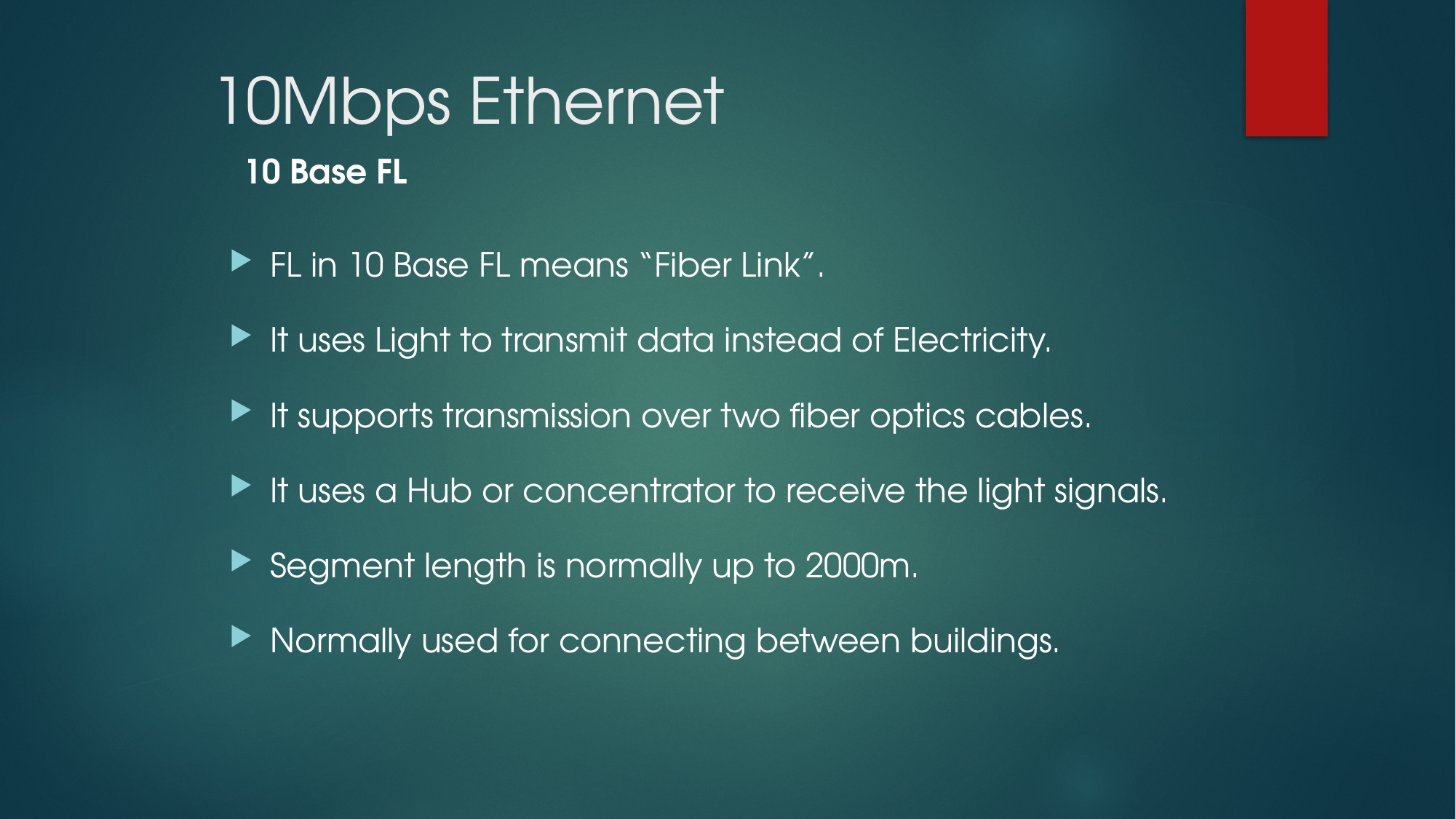

# 10Mbps Ethernet
10 Base FL
FL in 10 Base FL means “Fiber Link”.
It uses Light to transmit data instead of Electricity.
It supports transmission over two fiber optics cables.
It uses a Hub or concentrator to receive the light signals.
Segment length is normally up to 2000m.
Normally used for connecting between buildings.